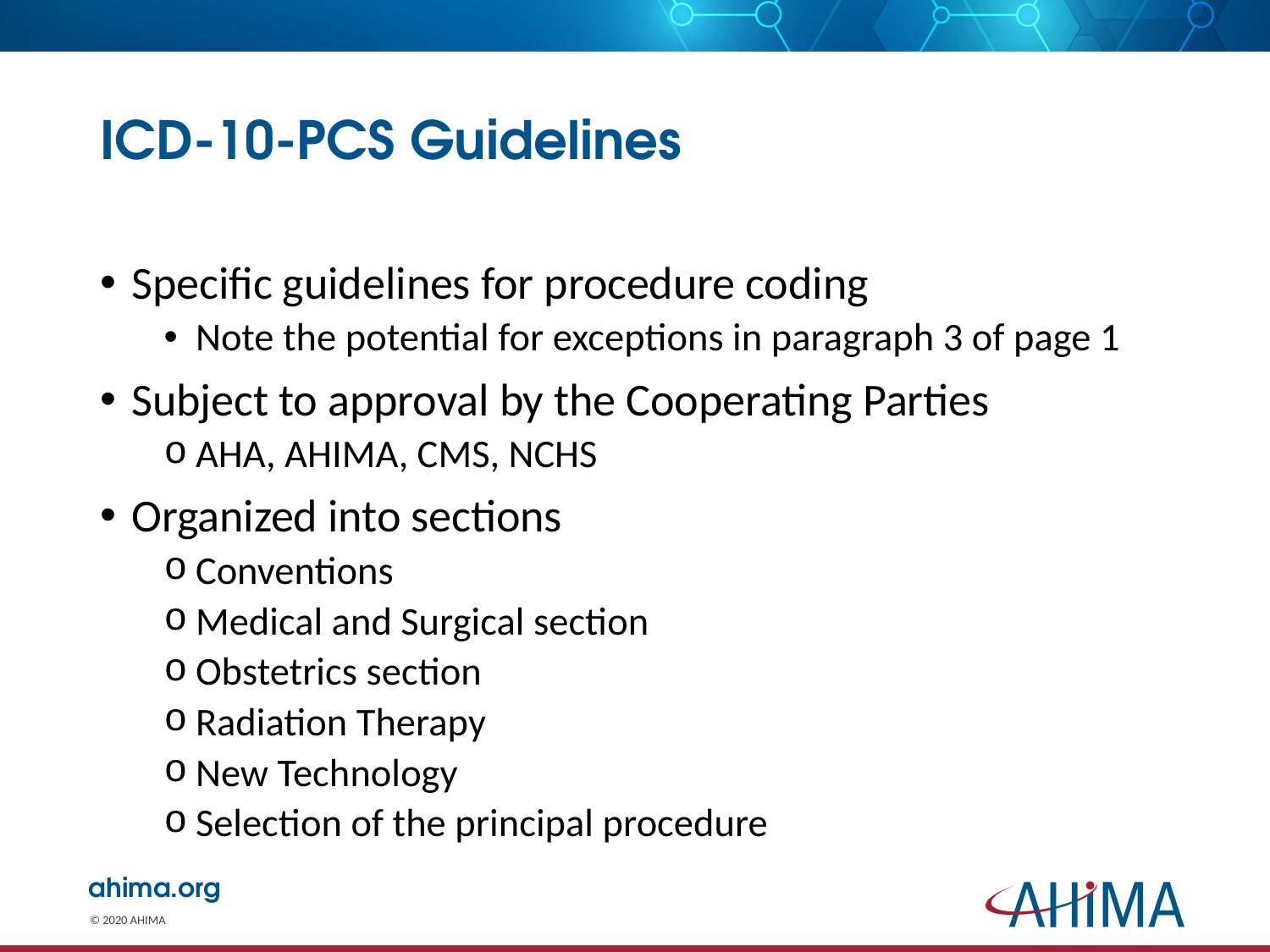

# ICD-10-PCS Guidelines
Specific guidelines for procedure coding
Note the potential for exceptions in paragraph 3 of page 1
Subject to approval by the Cooperating Parties
AHA, AHIMA, CMS, NCHS
Organized into sections
Conventions
Medical and Surgical section
Obstetrics section
Radiation Therapy
New Technology
Selection of the principal procedure